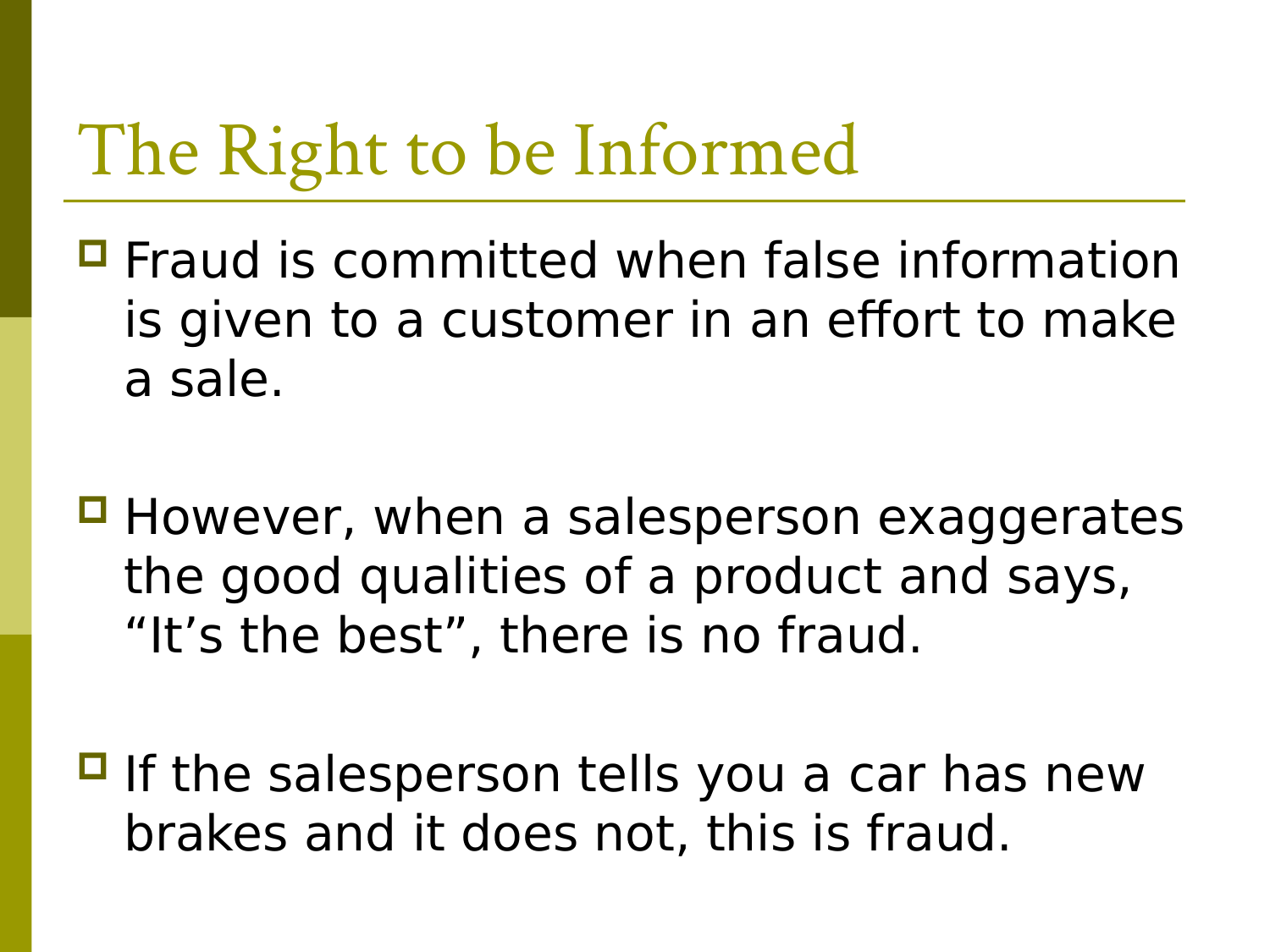

# The Right to be Informed
Fraud is committed when false information is given to a customer in an effort to make a sale.

However, when a salesperson exaggerates the good qualities of a product and says, “It’s the best”, there is no fraud.

If the salesperson tells you a car has new brakes and it does not, this is fraud.